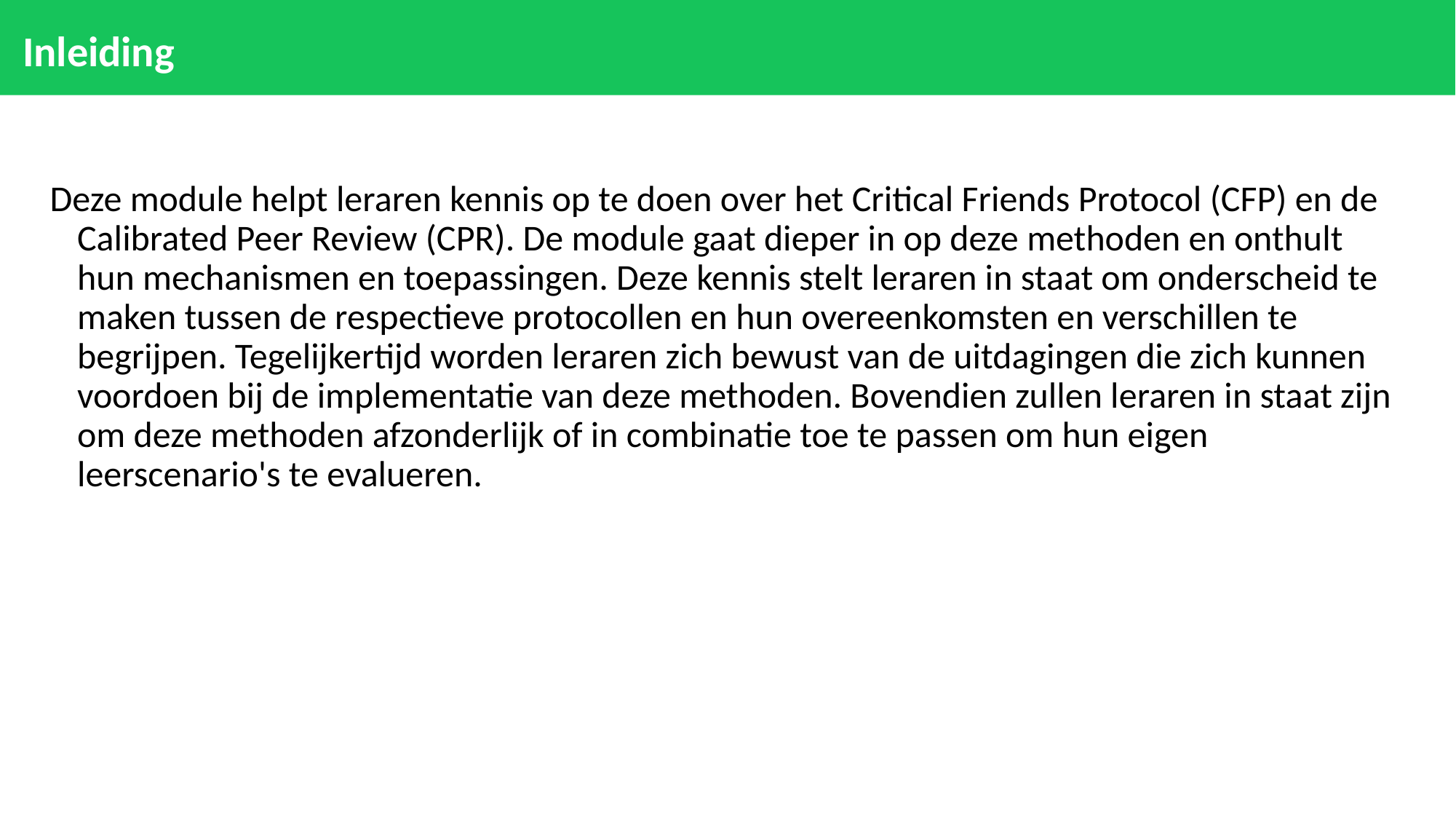

# Inleiding
Deze module helpt leraren kennis op te doen over het Critical Friends Protocol (CFP) en de Calibrated Peer Review (CPR). De module gaat dieper in op deze methoden en onthult hun mechanismen en toepassingen. Deze kennis stelt leraren in staat om onderscheid te maken tussen de respectieve protocollen en hun overeenkomsten en verschillen te begrijpen. Tegelijkertijd worden leraren zich bewust van de uitdagingen die zich kunnen voordoen bij de implementatie van deze methoden. Bovendien zullen leraren in staat zijn om deze methoden afzonderlijk of in combinatie toe te passen om hun eigen leerscenario's te evalueren.